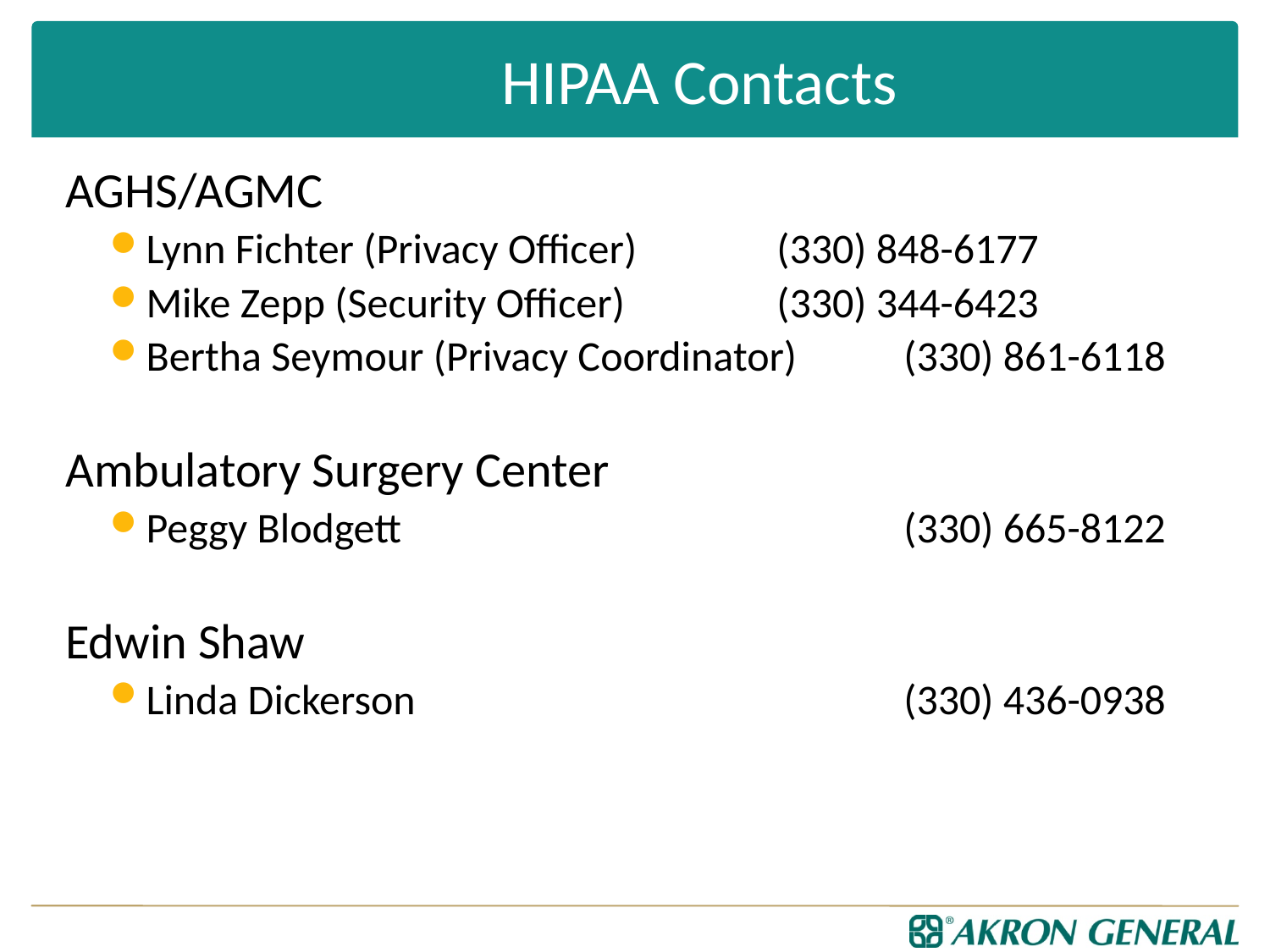

# HIPAA Contacts
AGHS/AGMC
Lynn Fichter (Privacy Officer)		(330) 848-6177
Mike Zepp (Security Officer)		(330) 344-6423
Bertha Seymour (Privacy Coordinator)  	(330) 861-6118

Ambulatory Surgery Center
Peggy Blodgett	            			(330) 665-8122

Edwin Shaw
Linda Dickerson            			(330) 436-0938